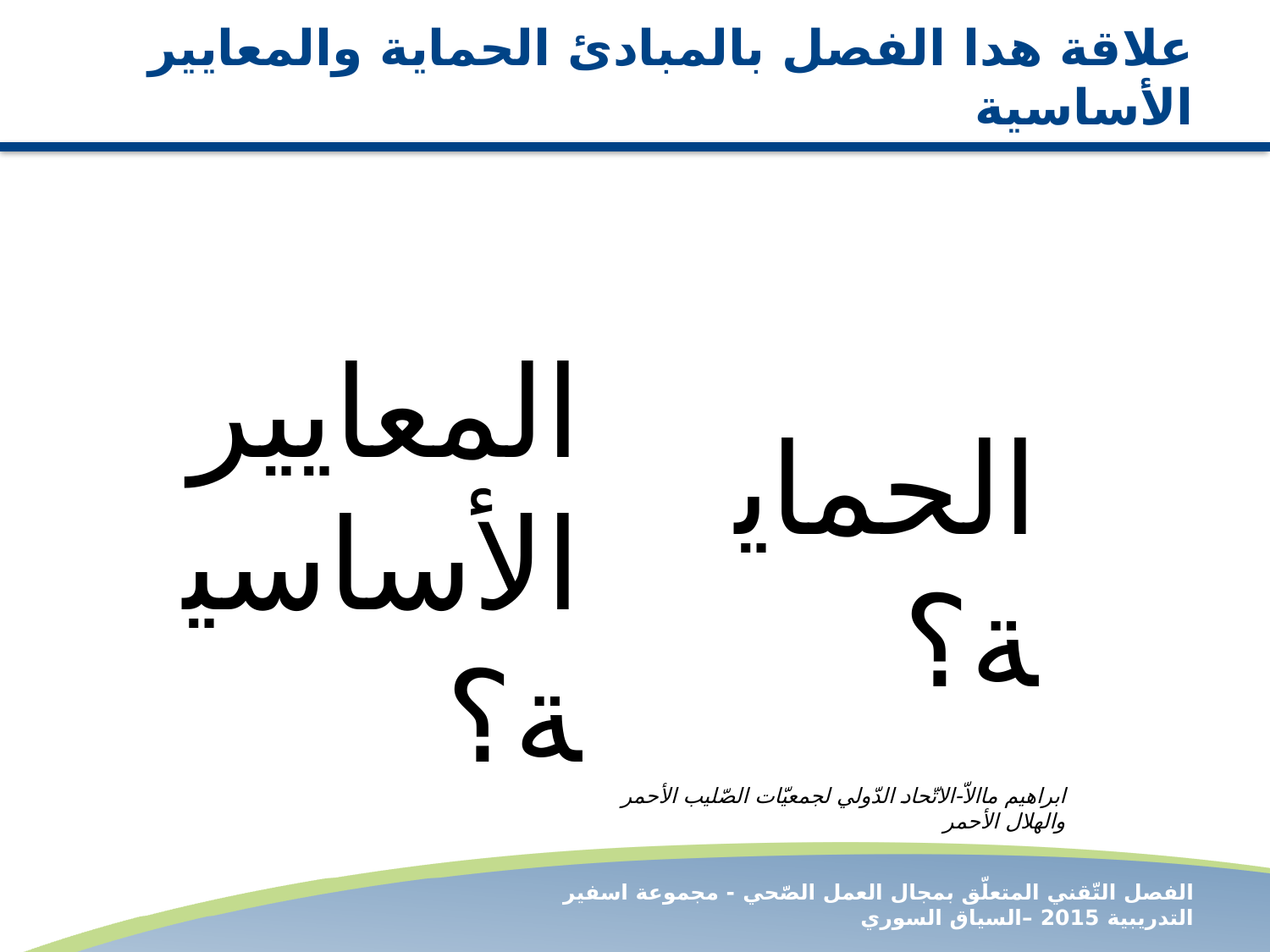

# علاقة هدا الفصل بالمبادئ الحماية والمعايير الأساسية
المعايير الأساسية؟
الحماية؟
ابراهيم ماالاّ-الاتّحاد الدّولي لجمعيّات الصّليب الأحمر والهلال الأحمر
الفصل التّقني المتعلّق بمجال العمل الصّحي - مجموعة اسفير التدريبية 2015 –السياق السوري